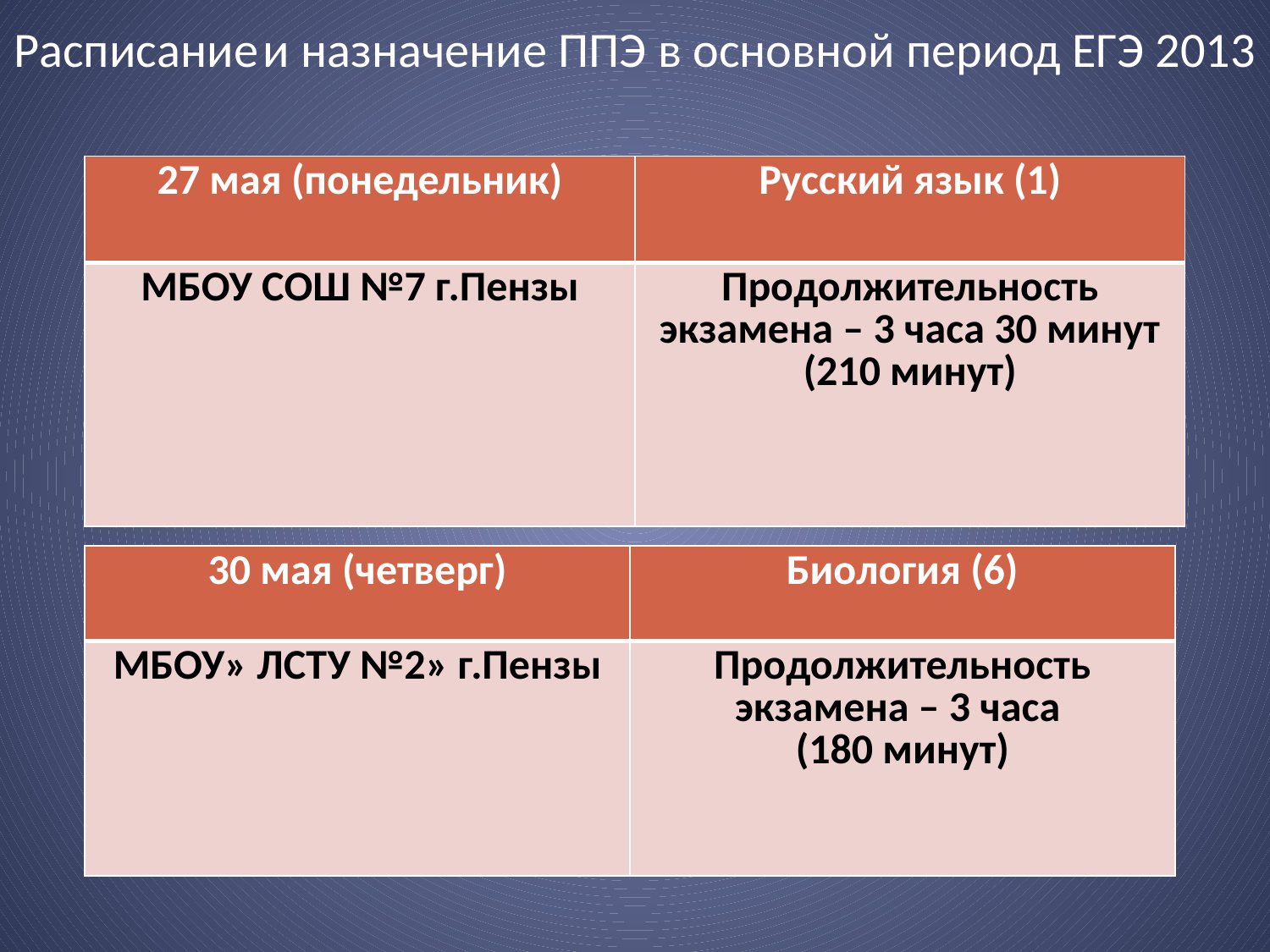

Расписание и назначение ППЭ в основной период ЕГЭ 2013
| 27 мая (понедельник) | Русский язык (1) |
| --- | --- |
| МБОУ СОШ №7 г.Пензы | Продолжительность экзамена – 3 часа 30 минут (210 минут) |
| 30 мая (четверг) | Биология (6) |
| --- | --- |
| МБОУ» ЛСТУ №2» г.Пензы | Продолжительность экзамена – 3 часа (180 минут) |